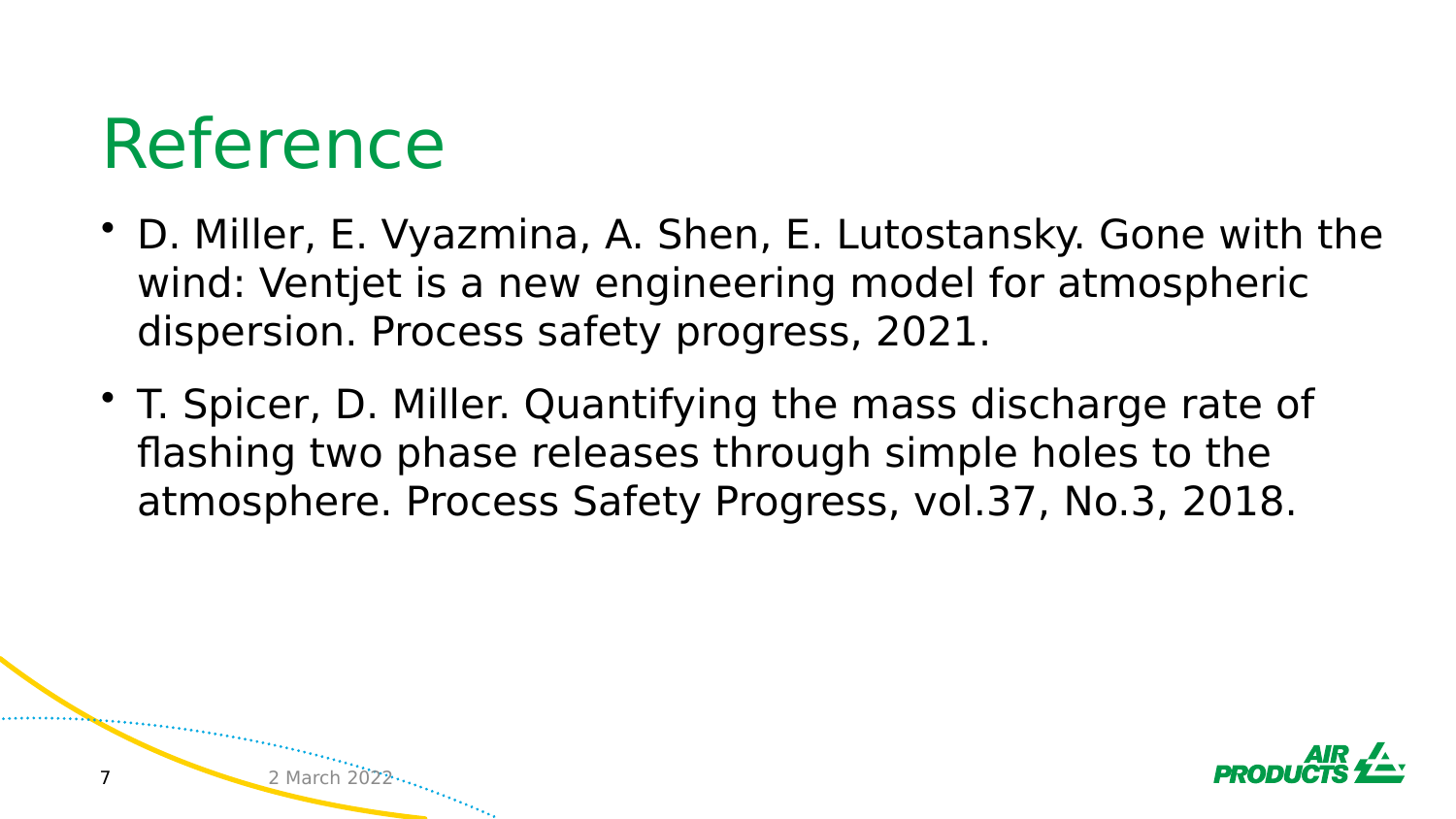

# Reference
D. Miller, E. Vyazmina, A. Shen, E. Lutostansky. Gone with the wind: Ventjet is a new engineering model for atmospheric dispersion. Process safety progress, 2021.
T. Spicer, D. Miller. Quantifying the mass discharge rate of flashing two phase releases through simple holes to the atmosphere. Process Safety Progress, vol.37, No.3, 2018.
7
2 March 2022